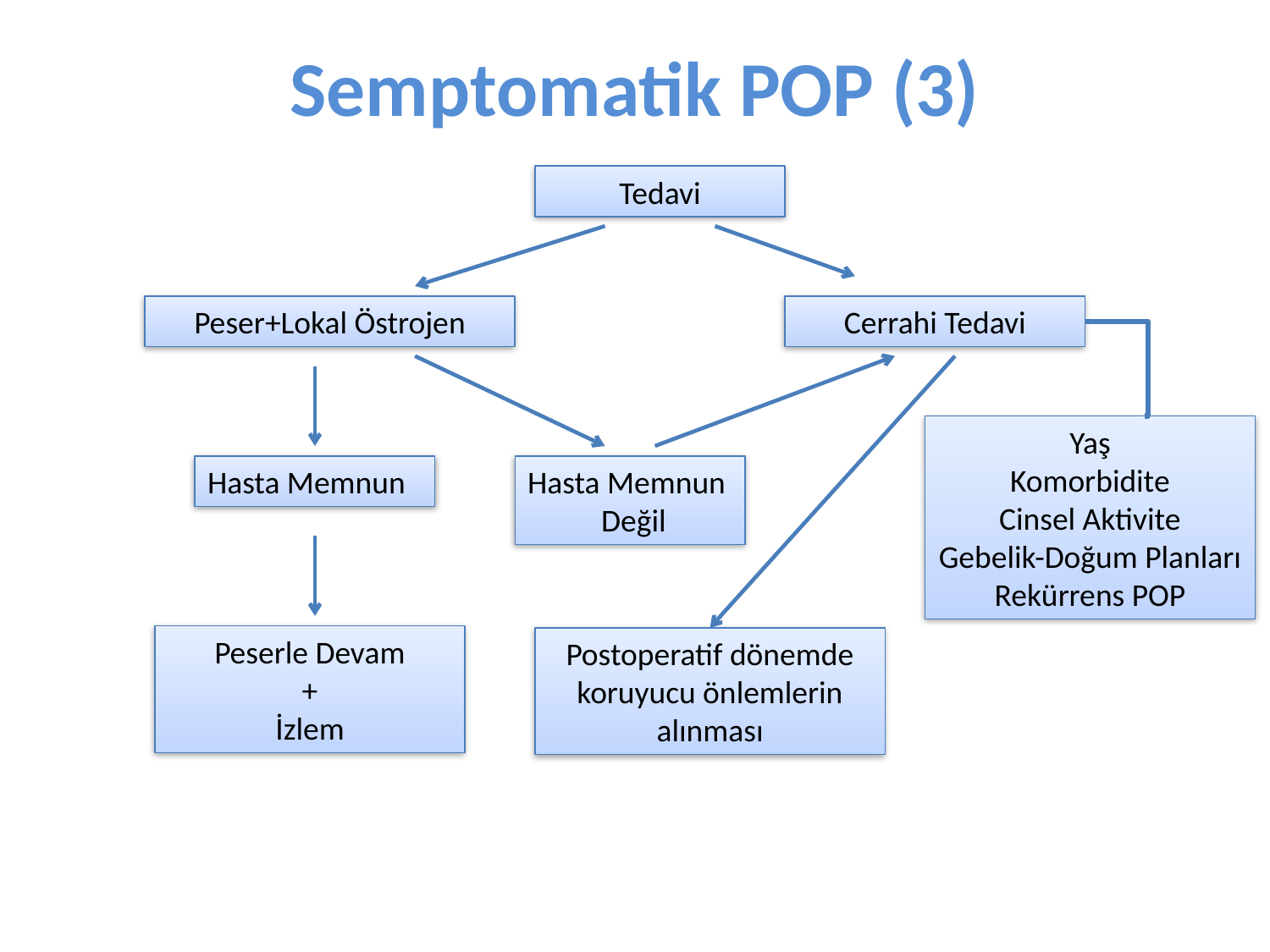

# Semptomatik POP (3)
Tedavi
Peser+Lokal Östrojen
Cerrahi Tedavi
Yaş
Komorbidite
Cinsel Aktivite
Gebelik-Doğum Planları
Rekürrens POP
Hasta Memnun
Hasta Memnun
 Değil
Peserle Devam
+
İzlem
Postoperatif dönemde koruyucu önlemlerin alınması